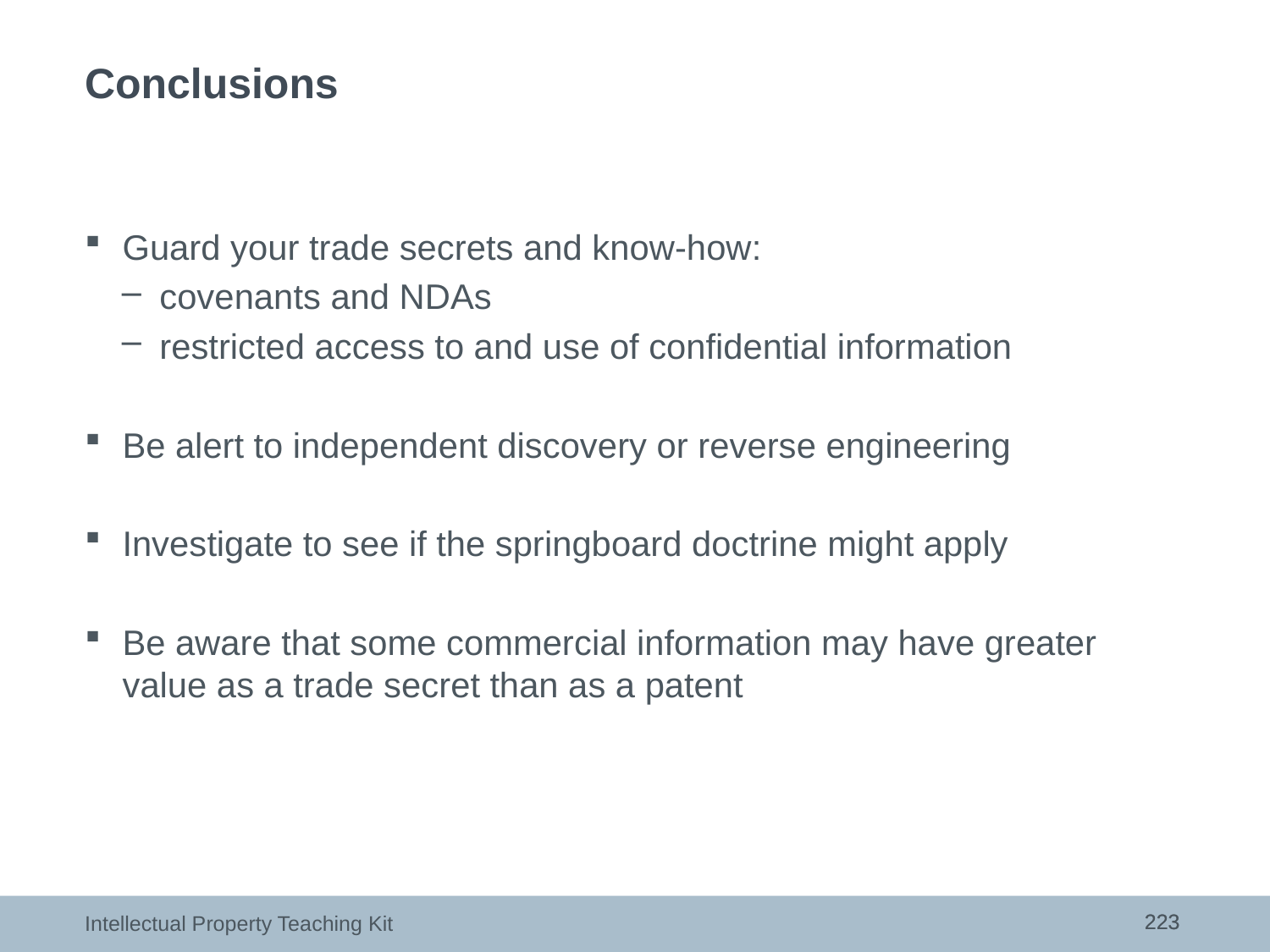

# Conclusions
Guard your trade secrets and know-how:
covenants and NDAs
restricted access to and use of confidential information

Be alert to independent discovery or reverse engineering

Investigate to see if the springboard doctrine might apply

Be aware that some commercial information may have greater value as a trade secret than as a patent
223
223
Intellectual Property Teaching Kit